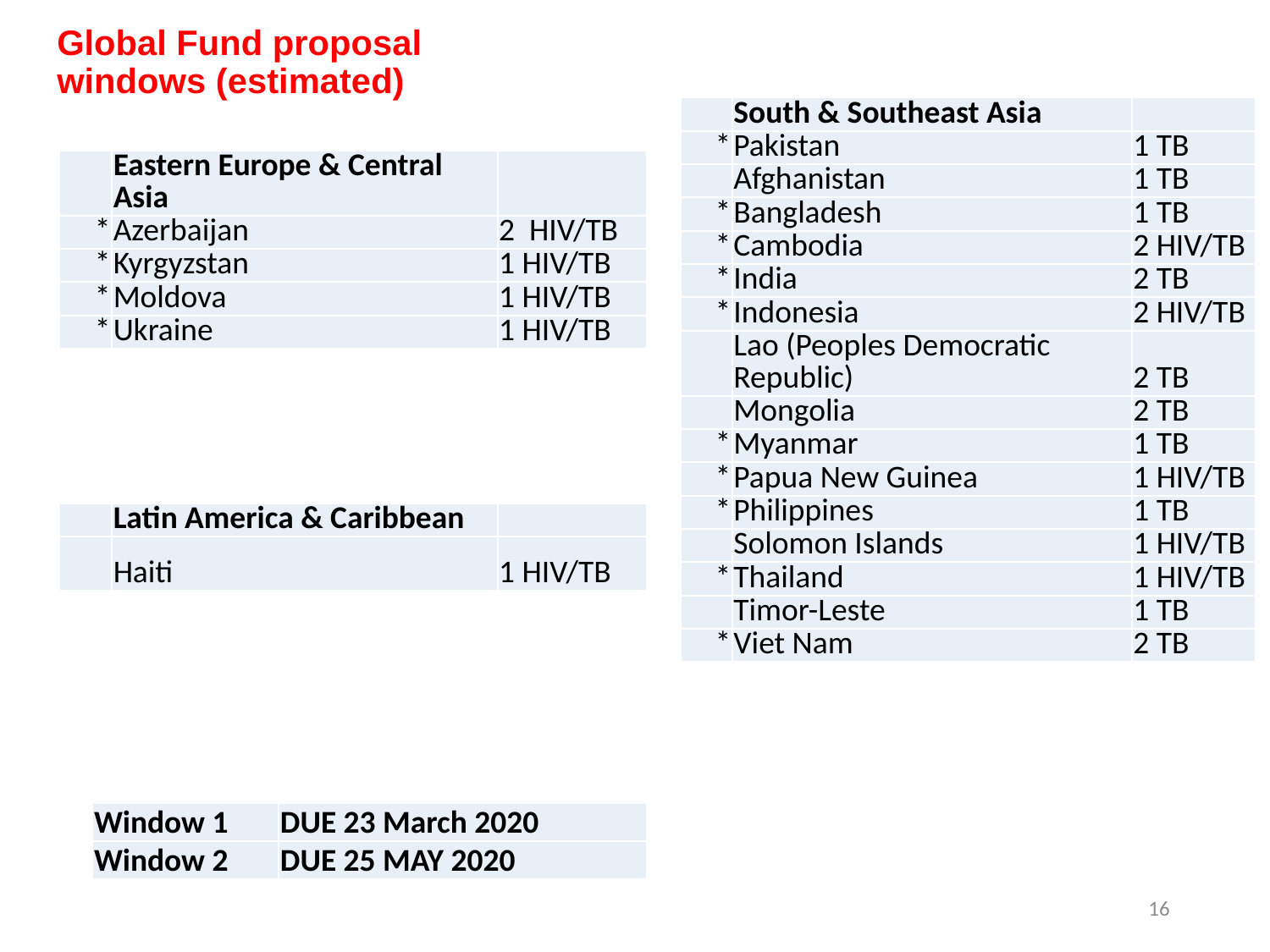

Global Fund proposal windows (estimated)
|  | South & Southeast Asia |  |
| --- | --- | --- |
| \* | Pakistan | 1 TB |
|  | Afghanistan | 1 TB |
| \* | Bangladesh | 1 TB |
| \* | Cambodia | 2 HIV/TB |
| \* | India | 2 TB |
| \* | Indonesia | 2 HIV/TB |
|  | Lao (Peoples Democratic Republic) | 2 TB |
|  | Mongolia | 2 TB |
| \* | Myanmar | 1 TB |
| \* | Papua New Guinea | 1 HIV/TB |
| \* | Philippines | 1 TB |
|  | Solomon Islands | 1 HIV/TB |
| \* | Thailand | 1 HIV/TB |
|  | Timor-Leste | 1 TB |
| \* | Viet Nam | 2 TB |
|  | Eastern Europe & Central Asia |  |
| --- | --- | --- |
| \* | Azerbaijan | 2 HIV/TB |
| \* | Kyrgyzstan | 1 HIV/TB |
| \* | Moldova | 1 HIV/TB |
| \* | Ukraine | 1 HIV/TB |
|  | Latin America & Caribbean |  |
| --- | --- | --- |
|  | Haiti | 1 HIV/TB |
| Window 1 | DUE 23 March 2020 |
| --- | --- |
| Window 2 | DUE 25 MAY 2020 |
16